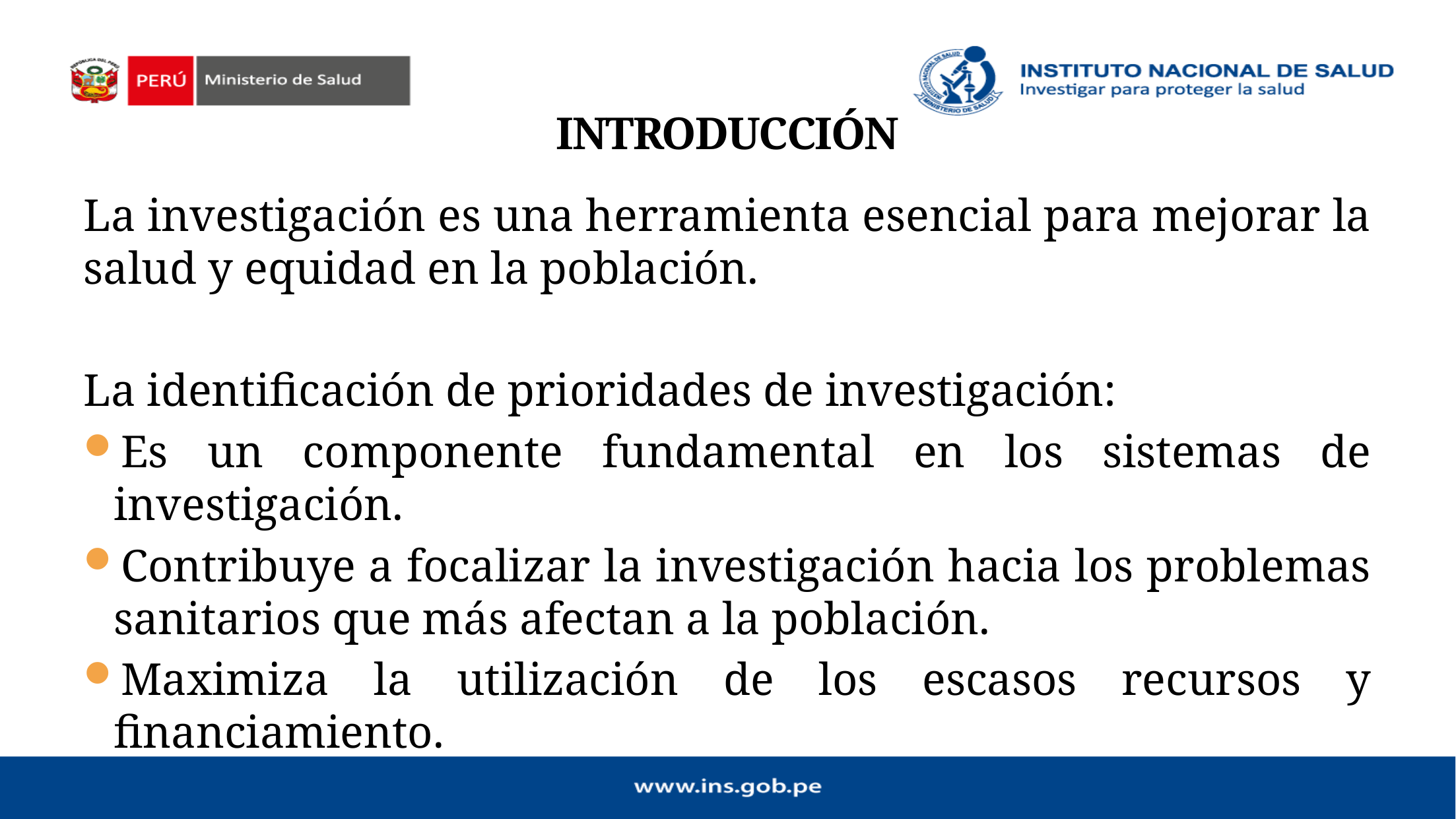

# INTRODUCCIÓN
La investigación es una herramienta esencial para mejorar la salud y equidad en la población.

La identificación de prioridades de investigación:
Es un componente fundamental en los sistemas de investigación.
Contribuye a focalizar la investigación hacia los problemas sanitarios que más afectan a la población.
Maximiza la utilización de los escasos recursos y financiamiento.